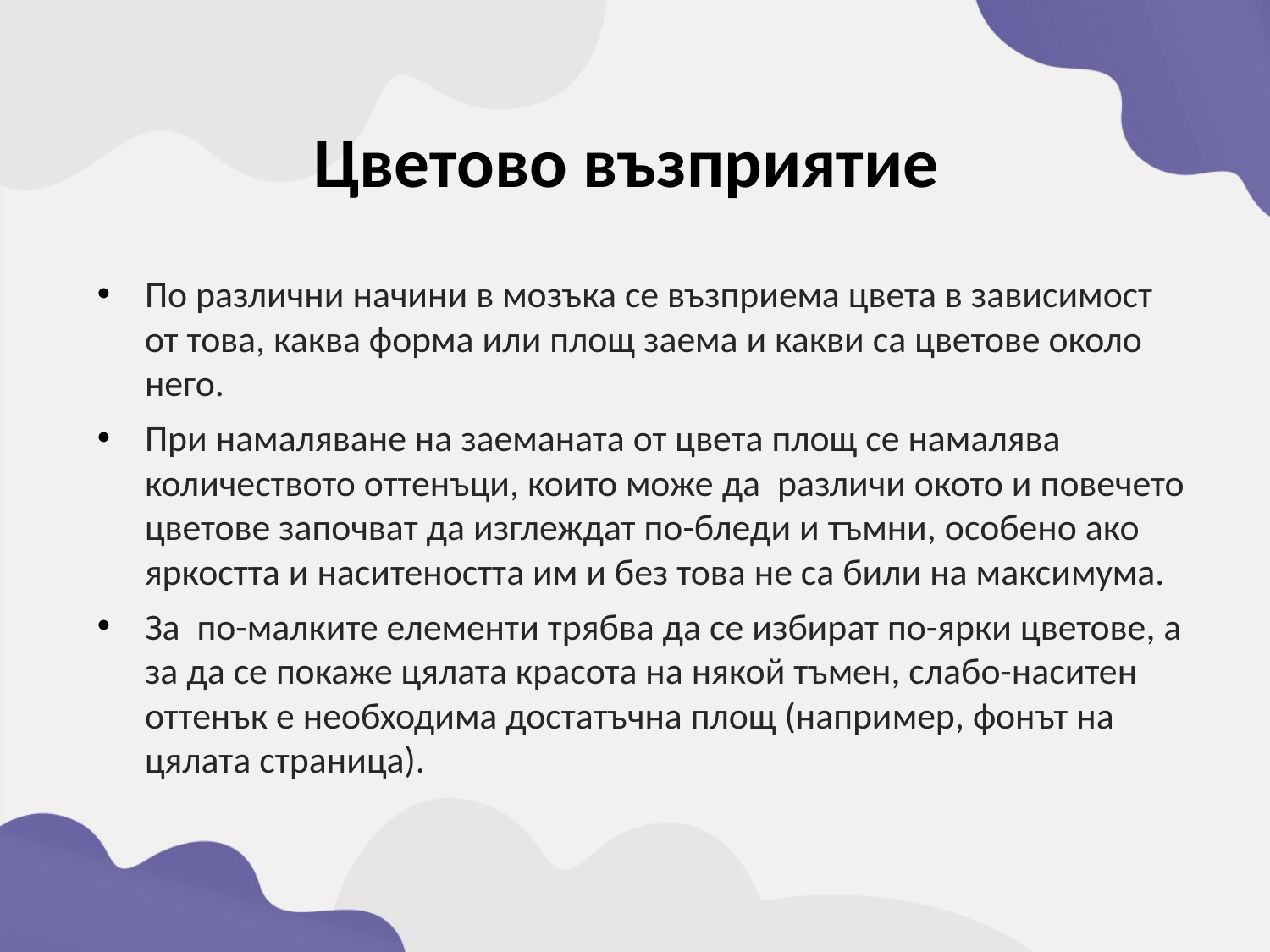

Цветово възприятие
По различни начини в мозъка се възприема цвета в зависимост от това, каква форма или площ заема и какви са цветове около него.
При намаляване на заеманата от цвета площ се намалява количеството оттенъци, които може да  различи окото и повечето цветове започват да изглеждат по-бледи и тъмни, особено ако яркостта и наситеността им и без това не са били на максимума.
За  по-малките елементи трябва да се избират по-ярки цветове, а за да се покаже цялата красота на някой тъмен, слабо-наситен оттенък е необходима достатъчна площ (например, фонът на цялата страница).